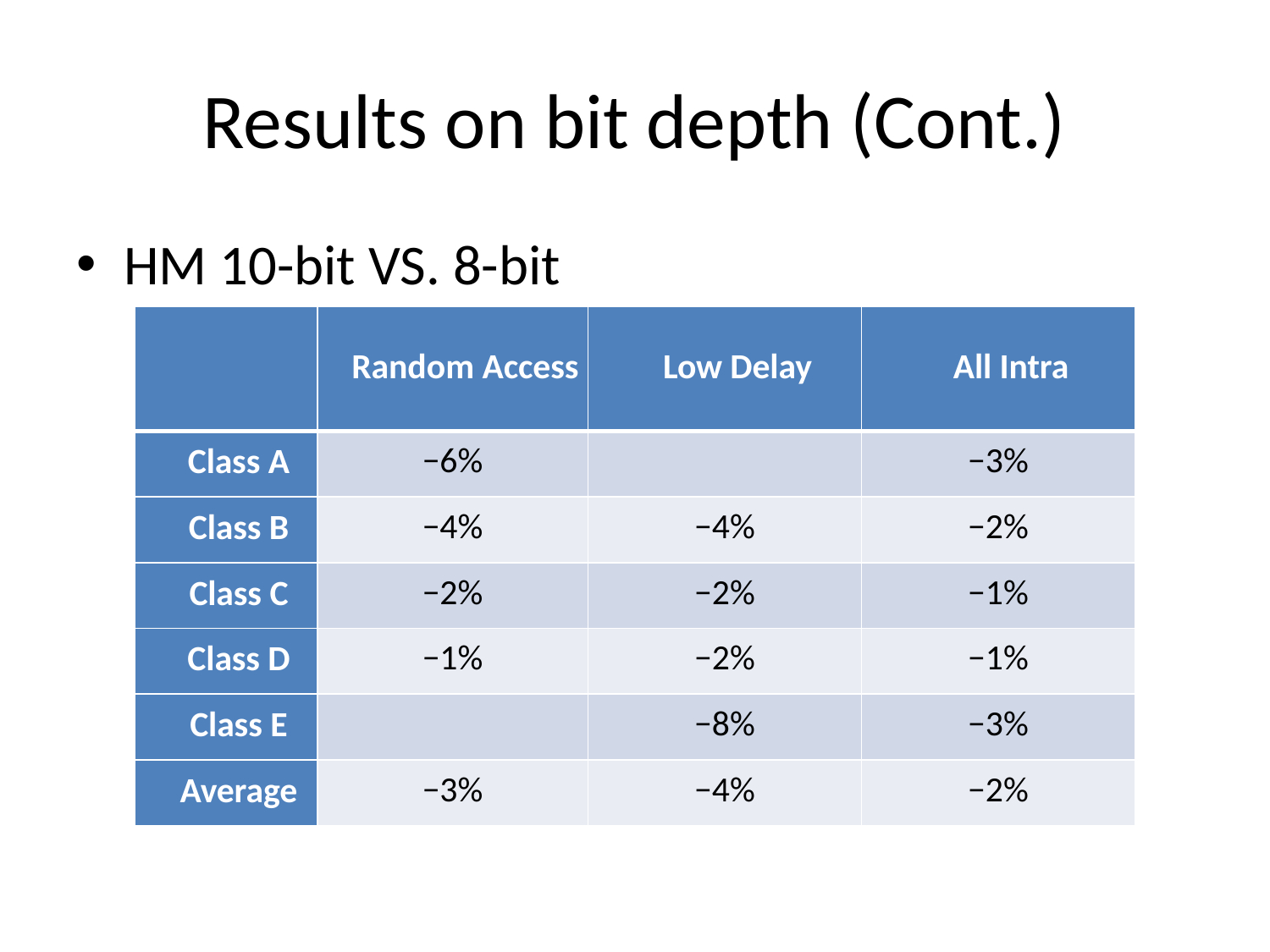

# Results on bit depth (Cont.)
HM 10-bit VS. 8-bit
|  | Random Access | Low Delay | All Intra |
| --- | --- | --- | --- |
| Class A | −6% |  | −3% |
| Class B | −4% | −4% | −2% |
| Class C | −2% | −2% | −1% |
| Class D | −1% | −2% | −1% |
| Class E |  | −8% | −3% |
| Average | −3% | −4% | −2% |